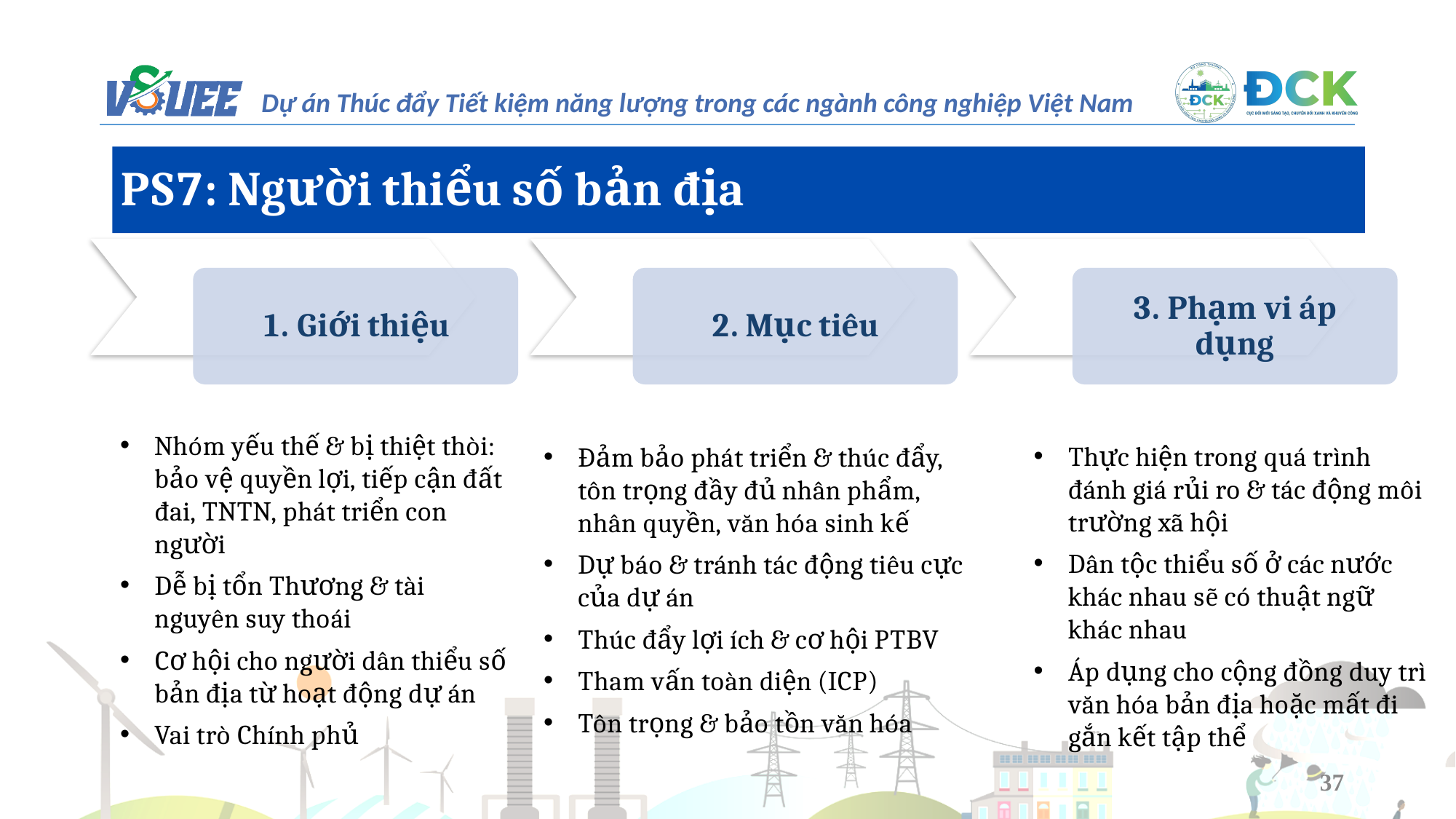

PS7: Người thiểu số bản địa

1. Giới thiệu
2. Mục tiêu
3. Phạm vi áp dụng
Nhóm yếu thế & bị thiệt thòi: bảo vệ quyền lợi, tiếp cận đất đai, TNTN, phát triển con người
Dễ bị tổn Thương & tài nguyên suy thoái
Cơ hội cho người dân thiểu số bản địa từ hoạt động dự án
Vai trò Chính phủ

Đảm bảo phát triển & thúc đẩy, tôn trọng đầy đủ nhân phẩm, nhân quyền, văn hóa sinh kế
Dự báo & tránh tác động tiêu cực của dự án
Thúc đẩy lợi ích & cơ hội PTBV
Tham vấn toàn diện (ICP)
Tôn trọng & bảo tồn văn hóa
Thực hiện trong quá trình đánh giá rủi ro & tác động môi trường xã hội
Dân tộc thiểu số ở các nước khác nhau sẽ có thuật ngữ khác nhau
Áp dụng cho cộng đồng duy trì văn hóa bản địa hoặc mất đi gắn kết tập thể
37